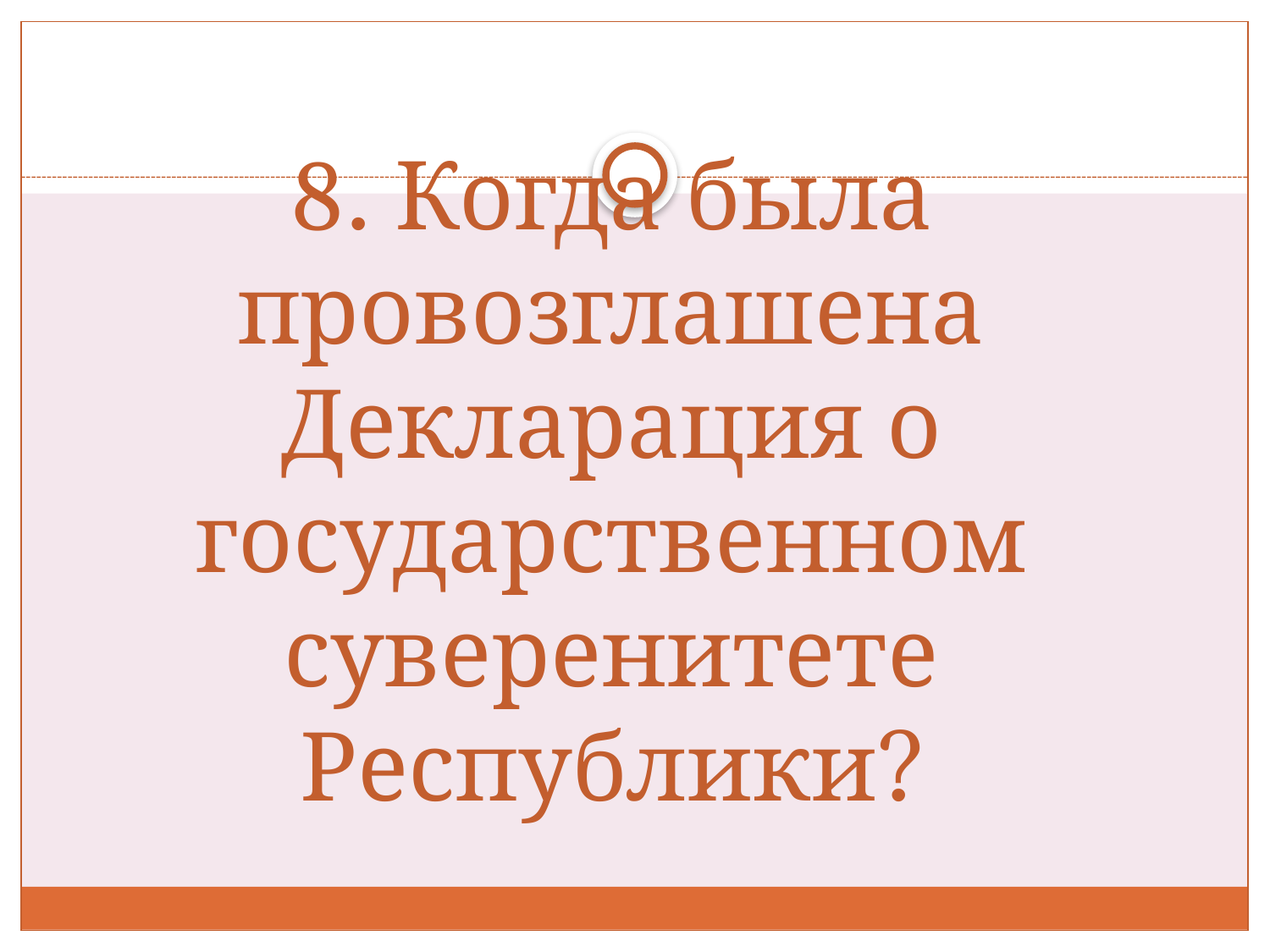

# 8. Когда была провозглашена Декларация о государственном суверенитете Республики?